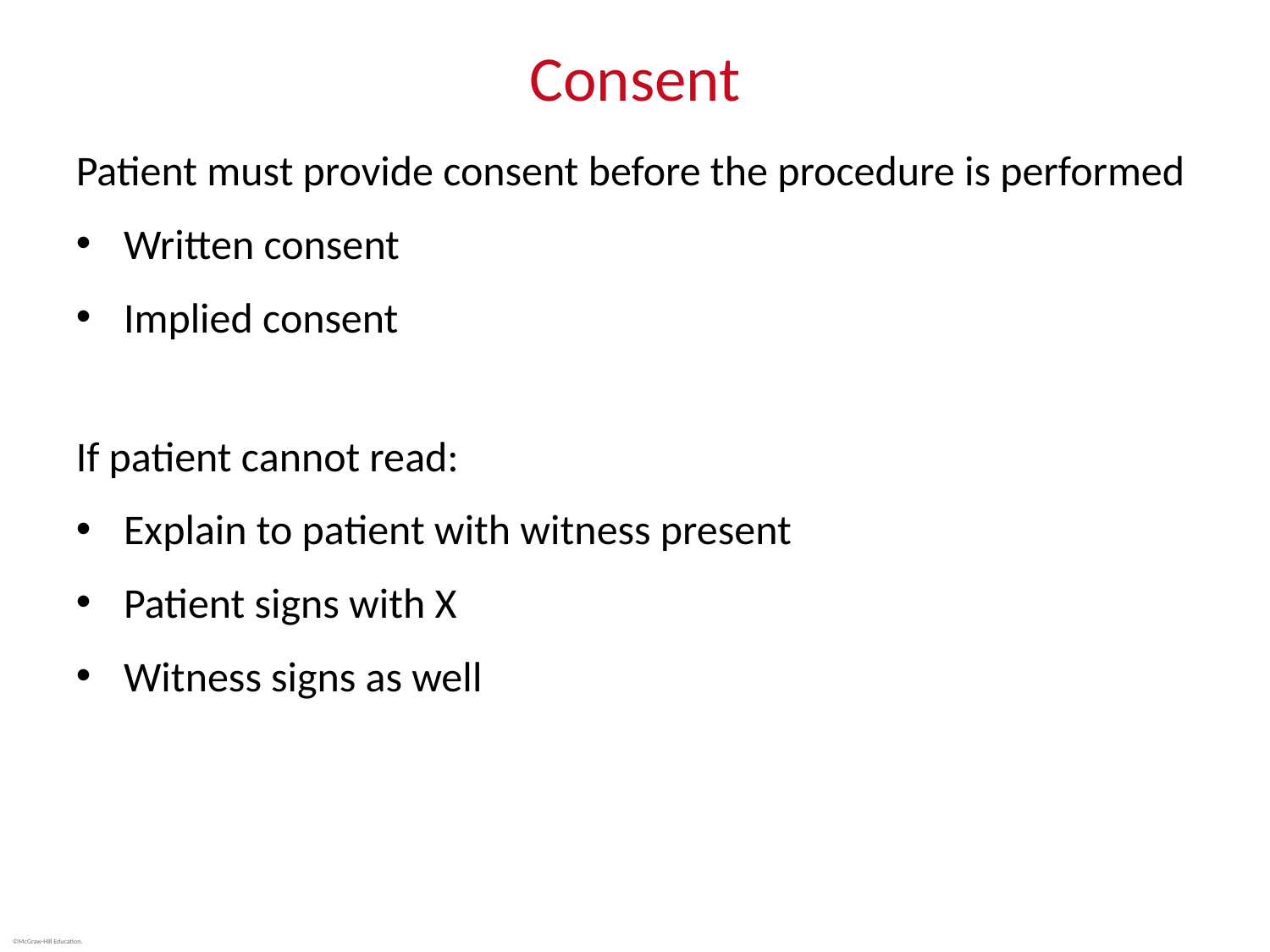

# Consent
Patient must provide consent before the procedure is performed
Written consent
Implied consent
If patient cannot read:
Explain to patient with witness present
Patient signs with X
Witness signs as well